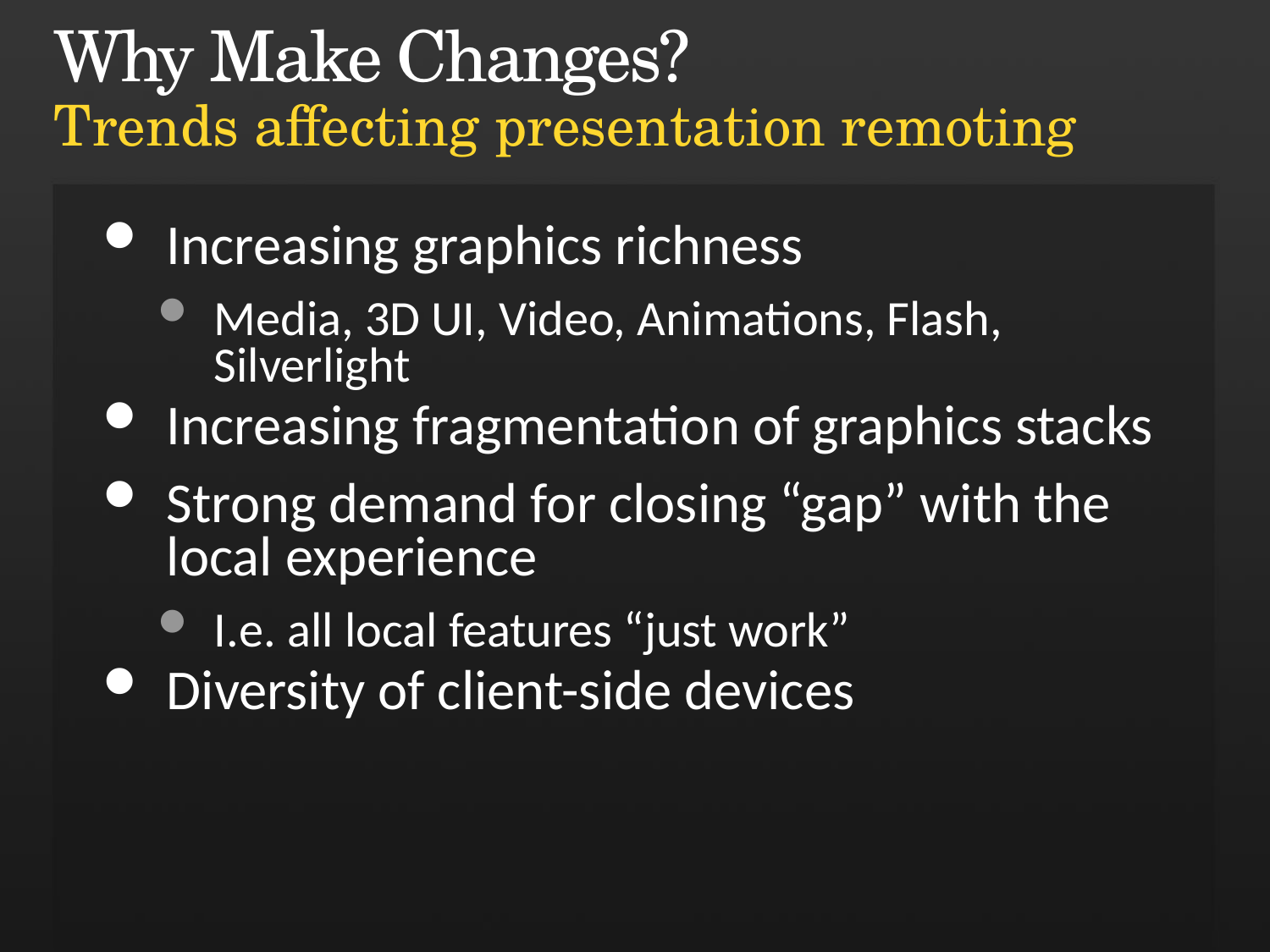

# Why Make Changes? Trends affecting presentation remoting
Increasing graphics richness
Media, 3D UI, Video, Animations, Flash, Silverlight
Increasing fragmentation of graphics stacks
Strong demand for closing “gap” with the local experience
I.e. all local features “just work”
Diversity of client-side devices